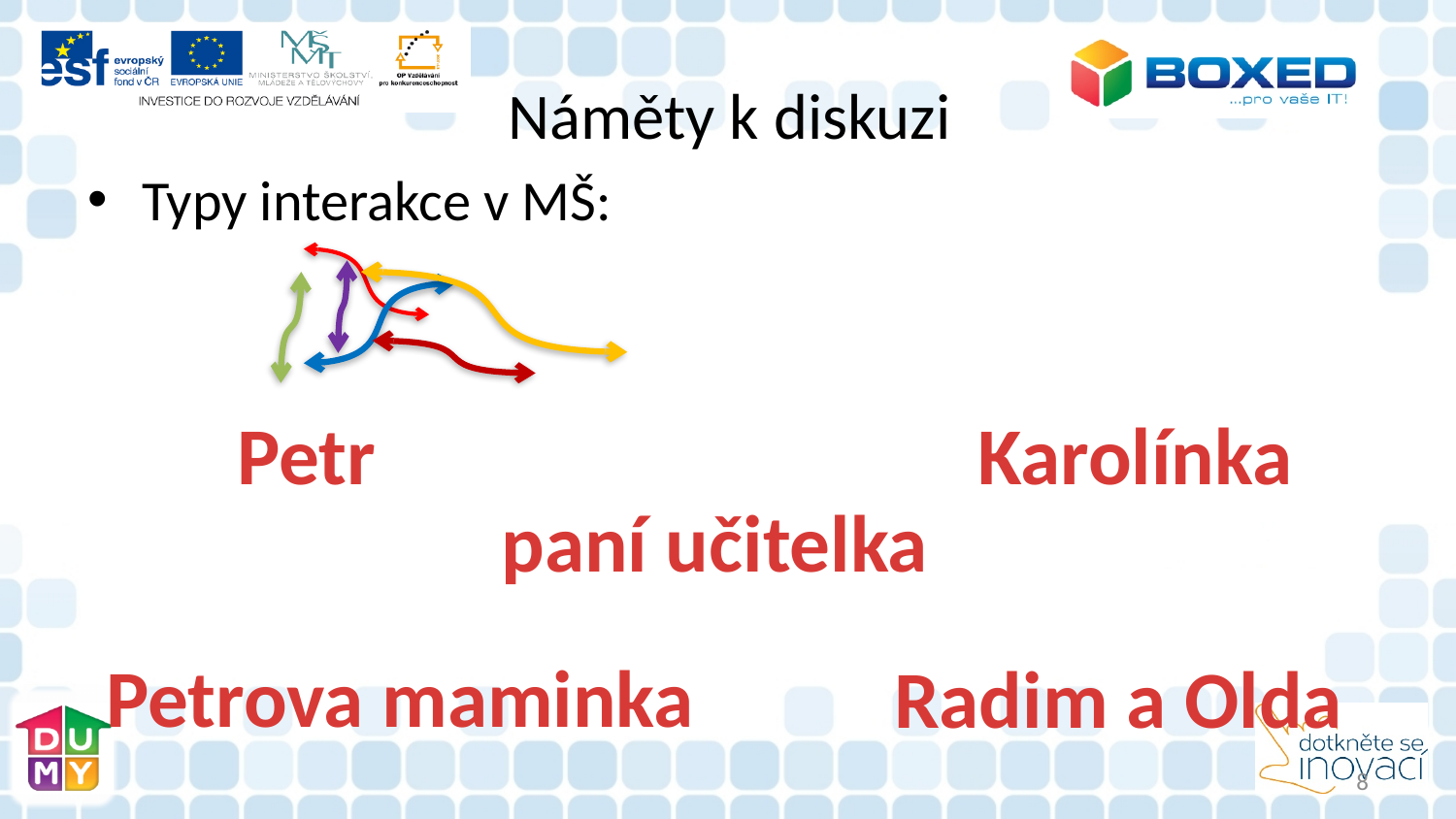

# Náměty k diskuzi
Typy interakce v MŠ:

Petr
Karolínka
paní učitelka
Petrova maminka
Radim a Olda
8